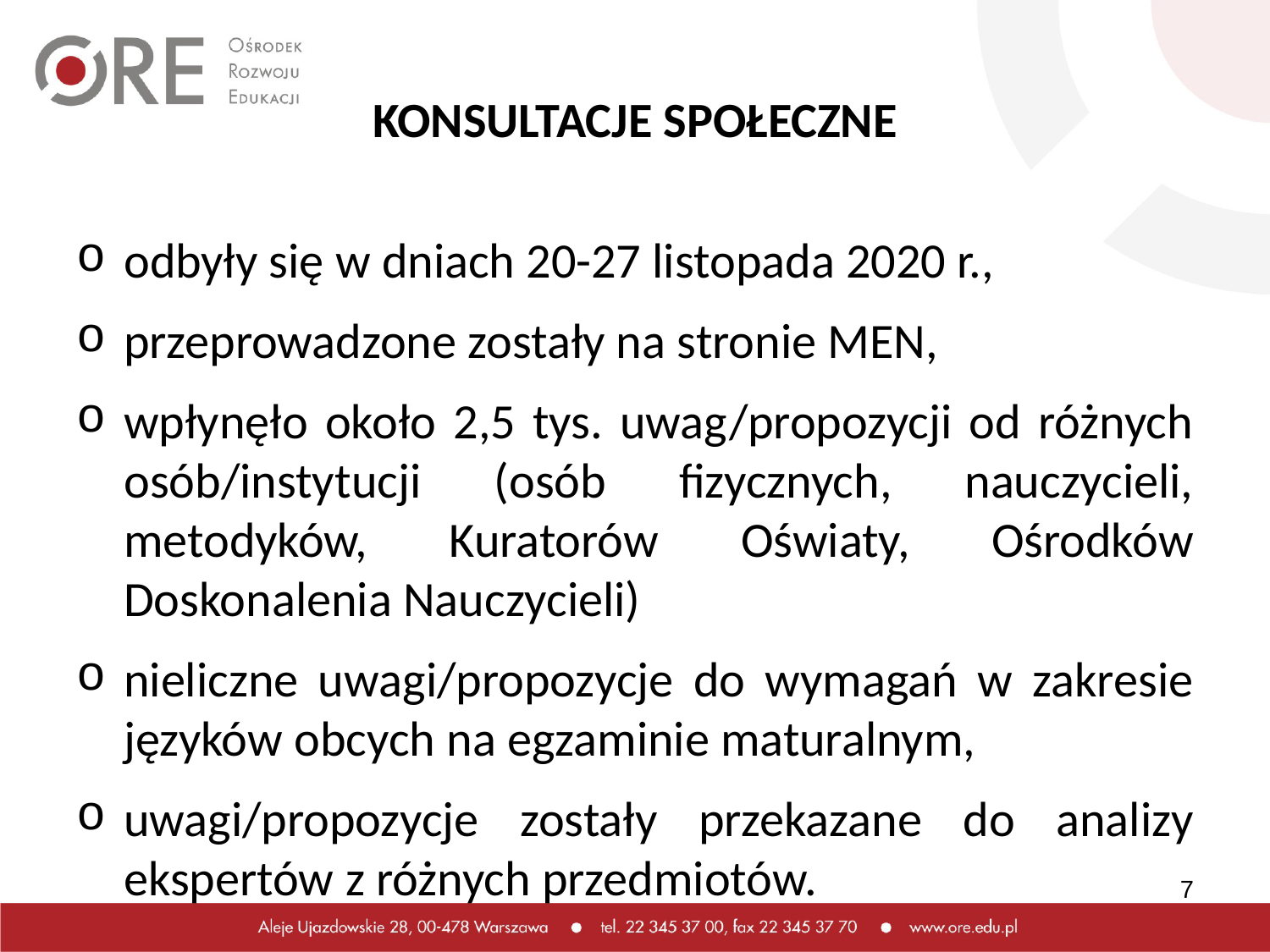

# KONSULTACJE SPOŁECZNE
odbyły się w dniach 20-27 listopada 2020 r.,
przeprowadzone zostały na stronie MEN,
wpłynęło około 2,5 tys. uwag/propozycji od różnych osób/instytucji (osób fizycznych, nauczycieli, metodyków, Kuratorów Oświaty, Ośrodków Doskonalenia Nauczycieli)
nieliczne uwagi/propozycje do wymagań w zakresie języków obcych na egzaminie maturalnym,
uwagi/propozycje zostały przekazane do analizy ekspertów z różnych przedmiotów.

7